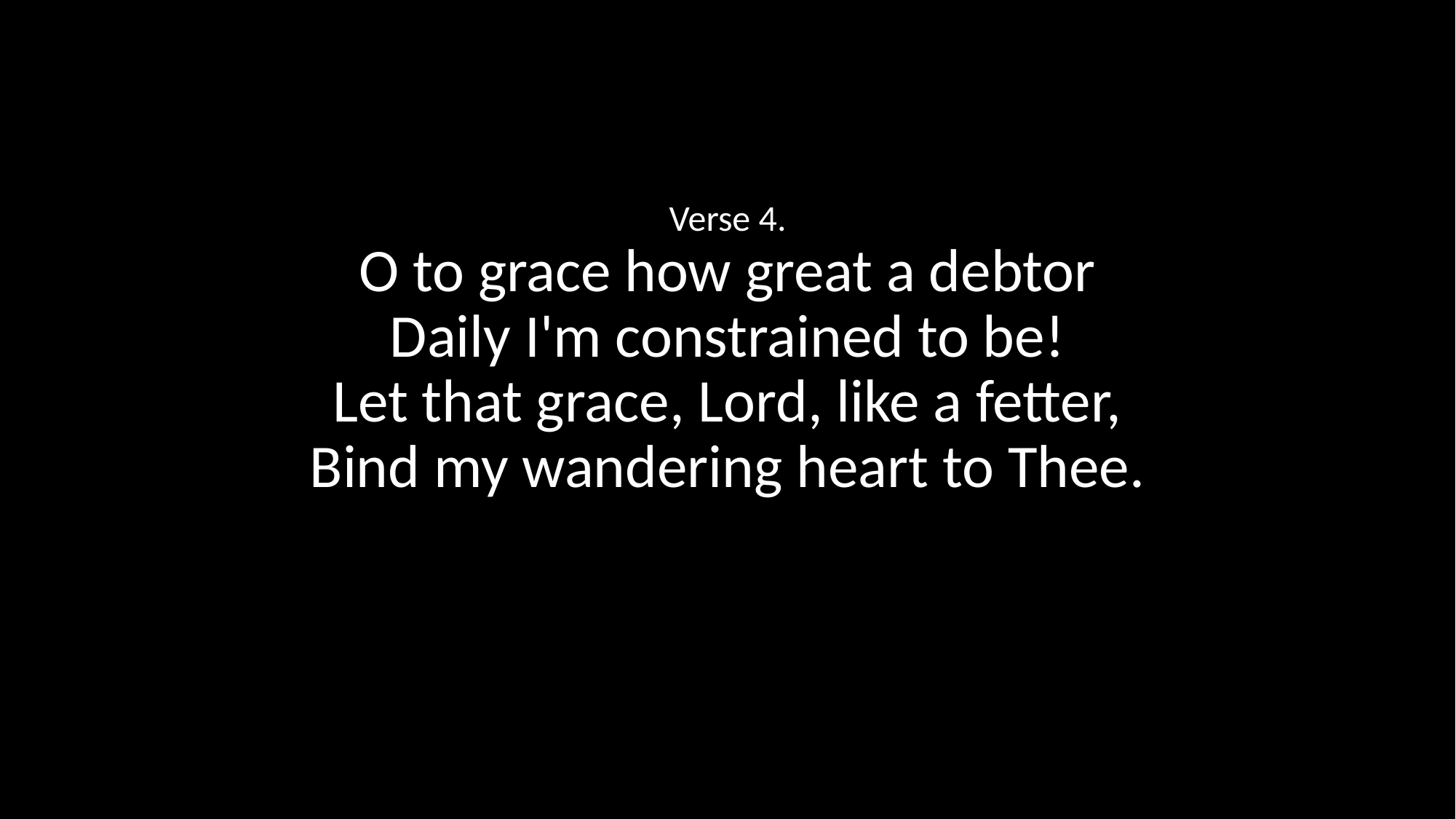

Verse 4.
O to grace how great a debtor
Daily I'm constrained to be!
Let that grace, Lord, like a fetter,
Bind my wandering heart to Thee.